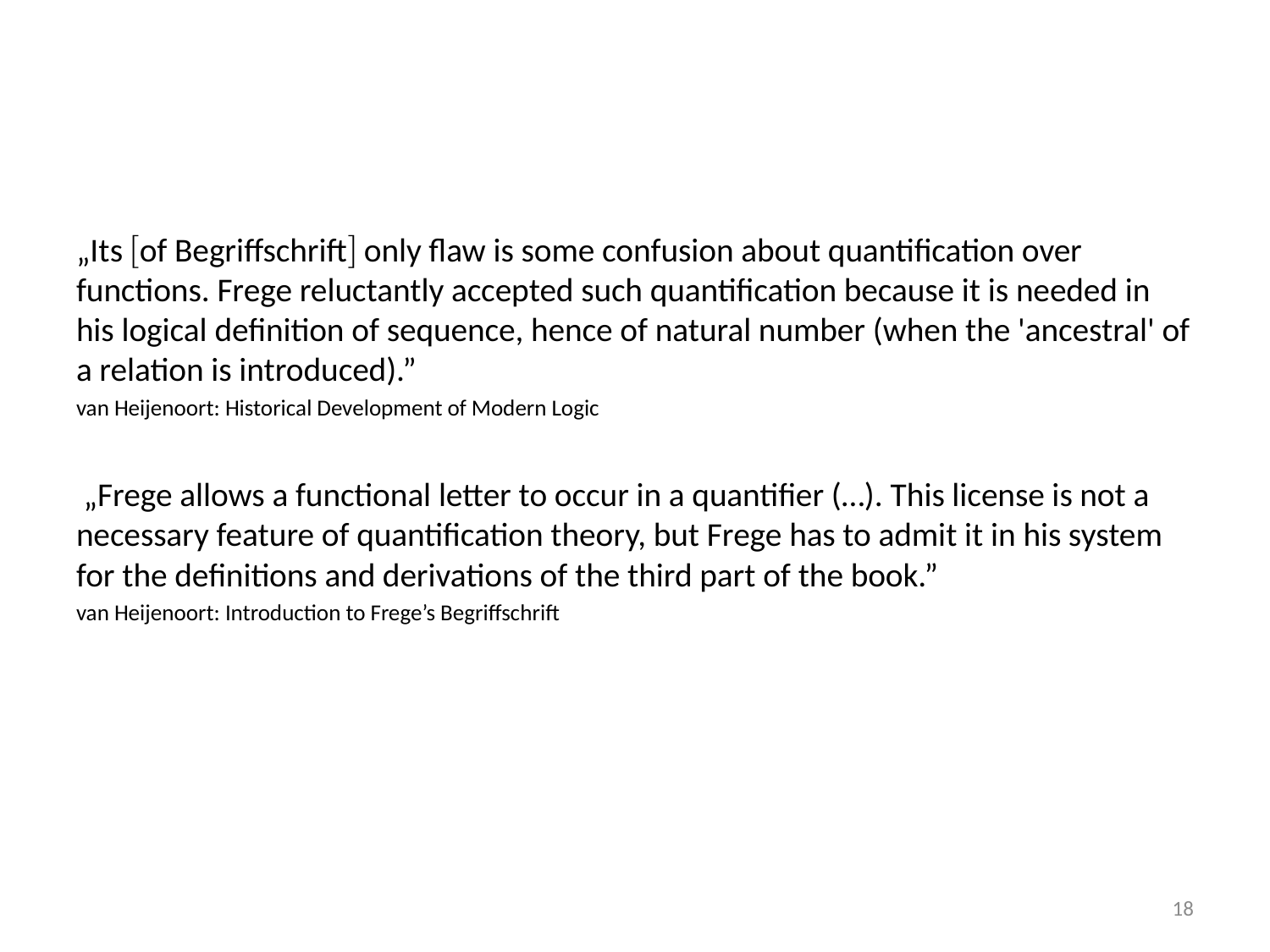

#
„Its [of Begriffschrift] only flaw is some confusion about quantification over functions. Frege reluctantly accepted such quantification because it is needed in his logical definition of sequence, hence of natural number (when the 'ancestral' of a relation is introduced).”
van Heijenoort: Historical Development of Modern Logic

 „Frege allows a functional letter to occur in a quantifier (…). This license is not a necessary feature of quantification theory, but Frege has to admit it in his system for the definitions and derivations of the third part of the book.”
van Heijenoort: Introduction to Frege’s Begriffschrift

18